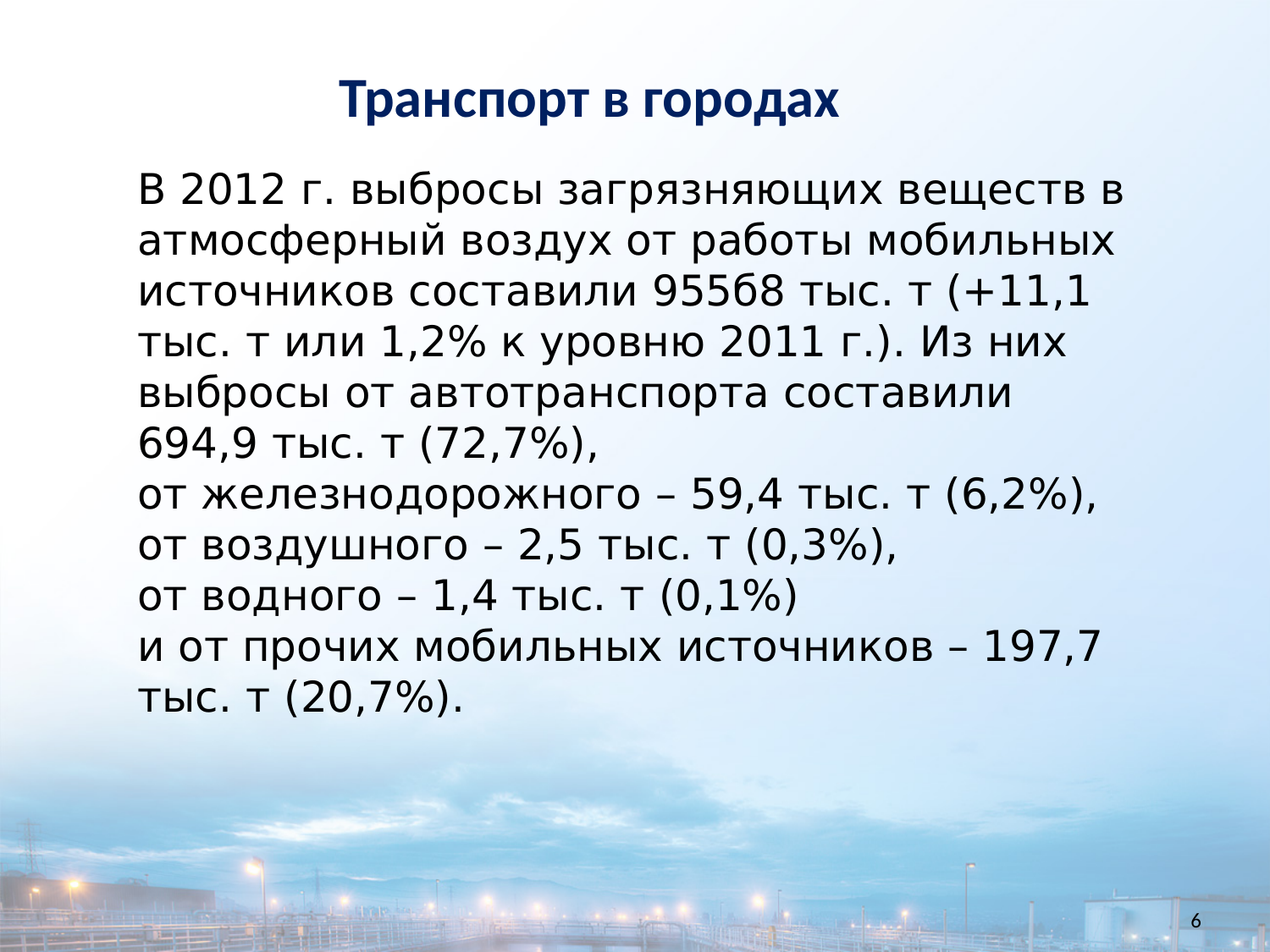

Транспорт в городах
В 2012 г. выбросы загрязняющих веществ в атмосферный воздух от работы мобильных источников составили 955б8 тыс. т (+11,1 тыс. т или 1,2% к уровню 2011 г.). Из них выбросы от автотранспорта составили 694,9 тыс. т (72,7%),
от железнодорожного – 59,4 тыс. т (6,2%), от воздушного – 2,5 тыс. т (0,3%),
от водного – 1,4 тыс. т (0,1%)
и от прочих мобильных источников – 197,7 тыс. т (20,7%).

6